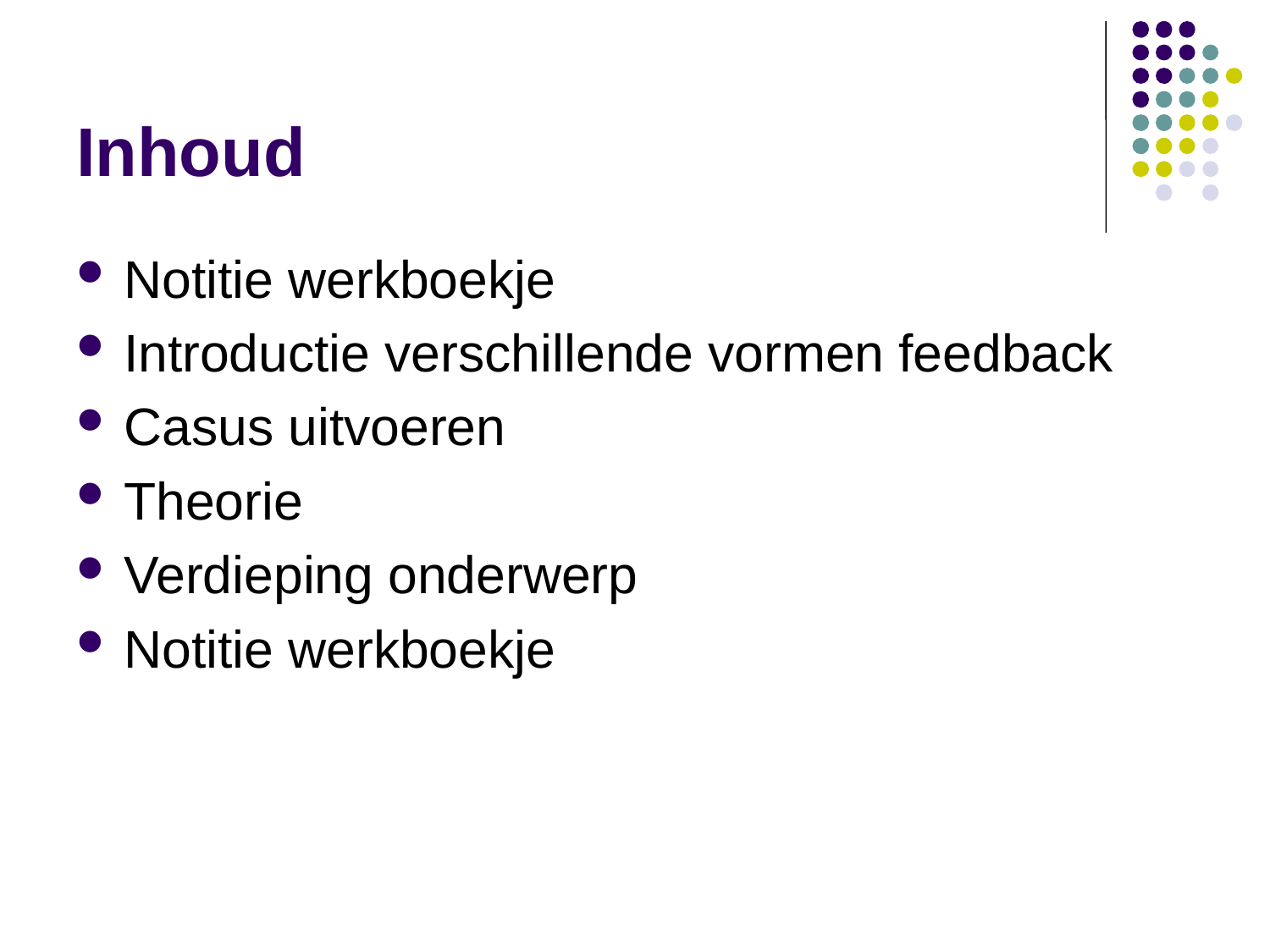

# Inhoud
Notitie werkboekje
Introductie verschillende vormen feedback
Casus uitvoeren
Theorie
Verdieping onderwerp
Notitie werkboekje